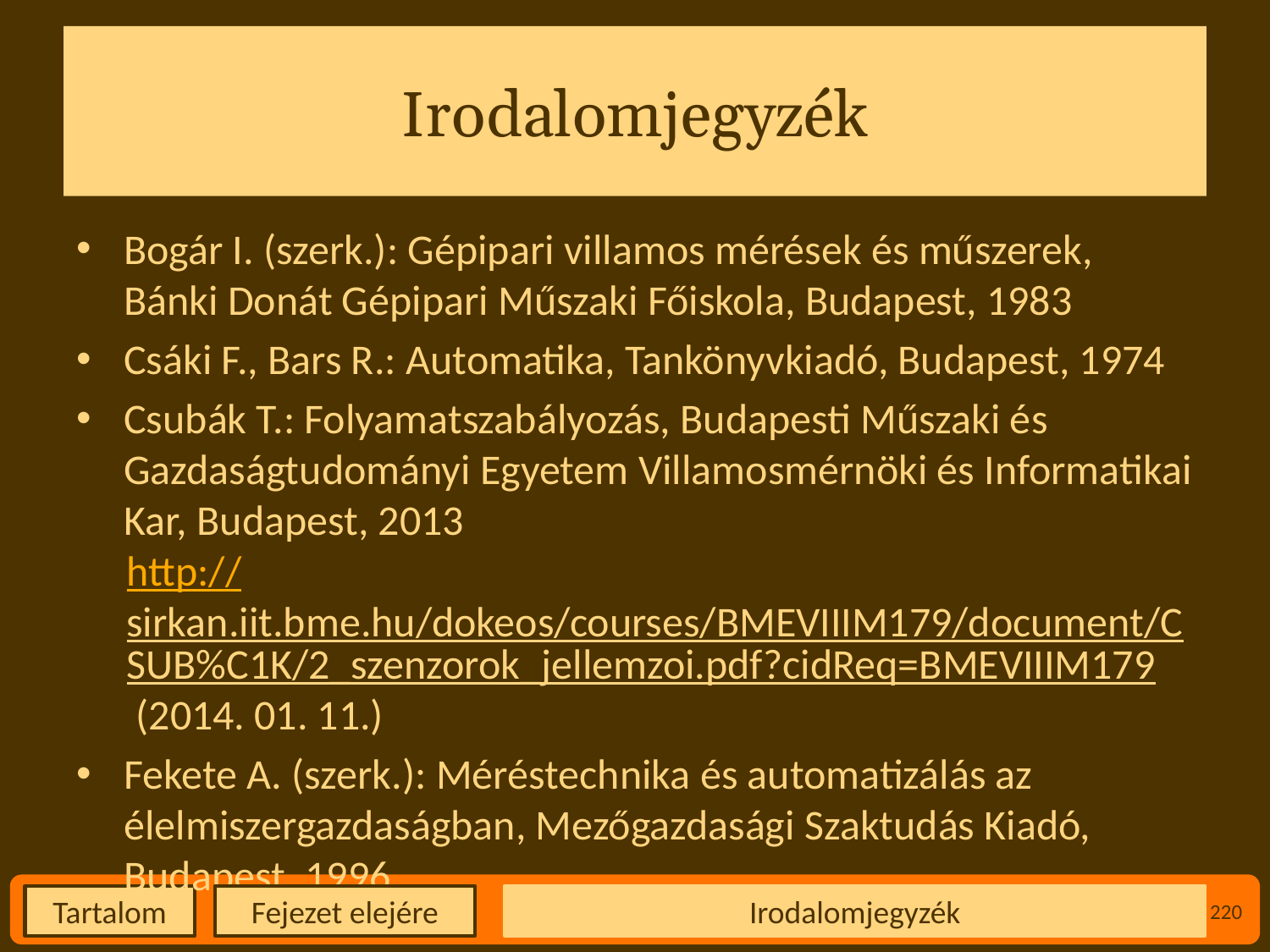

# Irodalomjegyzék
Bogár I. (szerk.): Gépipari villamos mérések és műszerek, Bánki Donát Gépipari Műszaki Főiskola, Budapest, 1983
Csáki F., Bars R.: Automatika, Tankönyvkiadó, Budapest, 1974
Csubák T.: Folyamatszabályozás, Budapesti Műszaki és Gazdaságtudományi Egyetem Villamosmérnöki és Informatikai Kar, Budapest, 2013
http://sirkan.iit.bme.hu/dokeos/courses/BMEVIIIM179/document/CSUB%C1K/2_szenzorok_jellemzoi.pdf?cidReq=BMEVIIIM179 (2014. 01. 11.)
Fekete A. (szerk.): Méréstechnika és automatizálás az élelmiszergazdaságban, Mezőgazdasági Szaktudás Kiadó, Budapest, 1996
Irodalomjegyzék
220
Fejezet elejére